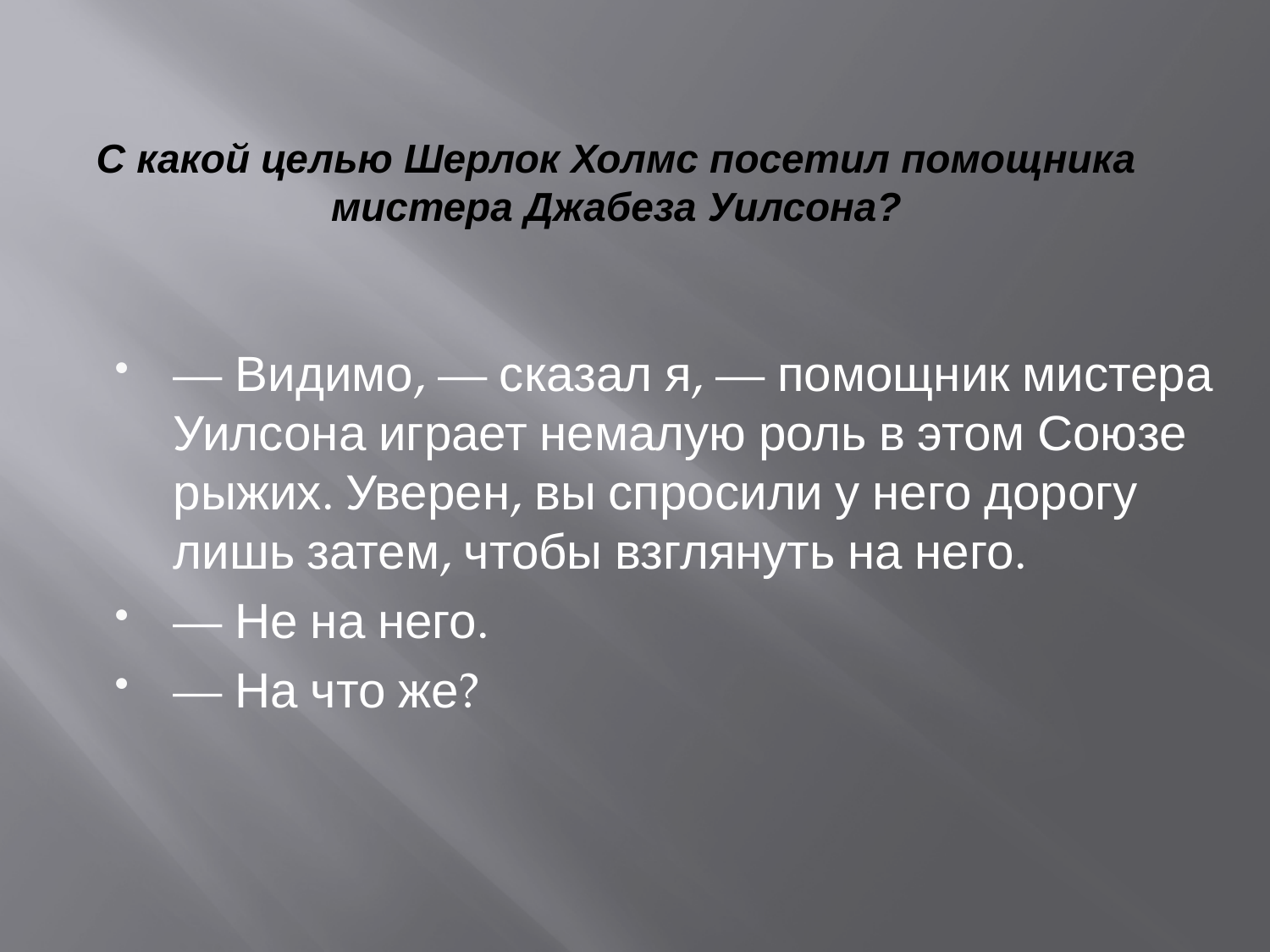

# С какой целью Шерлок Холмс посетил помощника мистера Джабеза Уилсона?
— Видимо, — сказал я, — помощник мистера Уилсона играет немалую роль в этом Союзе рыжих. Уверен, вы спросили у него дорогу лишь затем, чтобы взглянуть на него.
— Не на него.
— На что же?